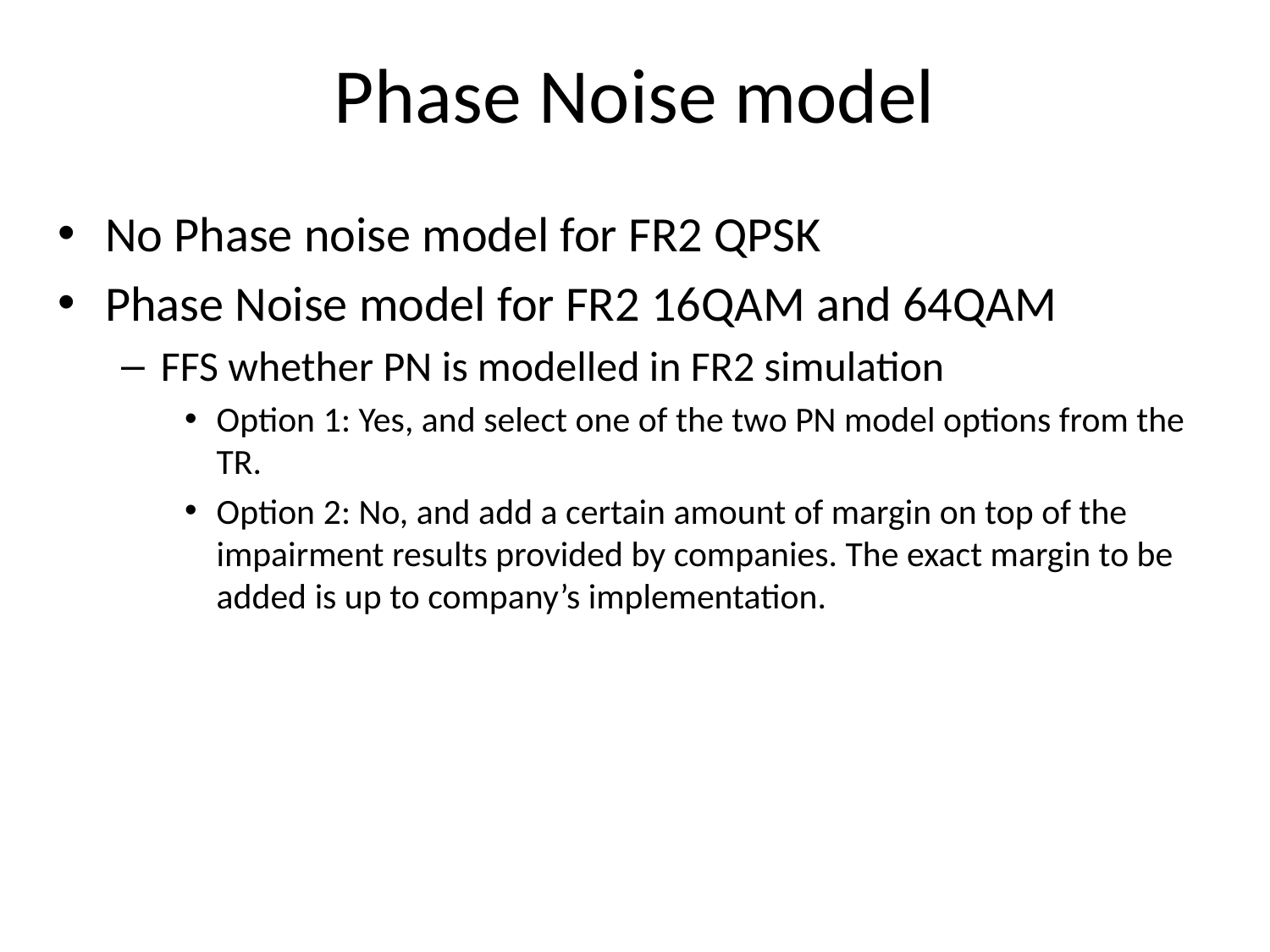

# Phase Noise model
No Phase noise model for FR2 QPSK
Phase Noise model for FR2 16QAM and 64QAM
FFS whether PN is modelled in FR2 simulation
Option 1: Yes, and select one of the two PN model options from the TR.
Option 2: No, and add a certain amount of margin on top of the  impairment results provided by companies. The exact margin to be added is up to company’s implementation.